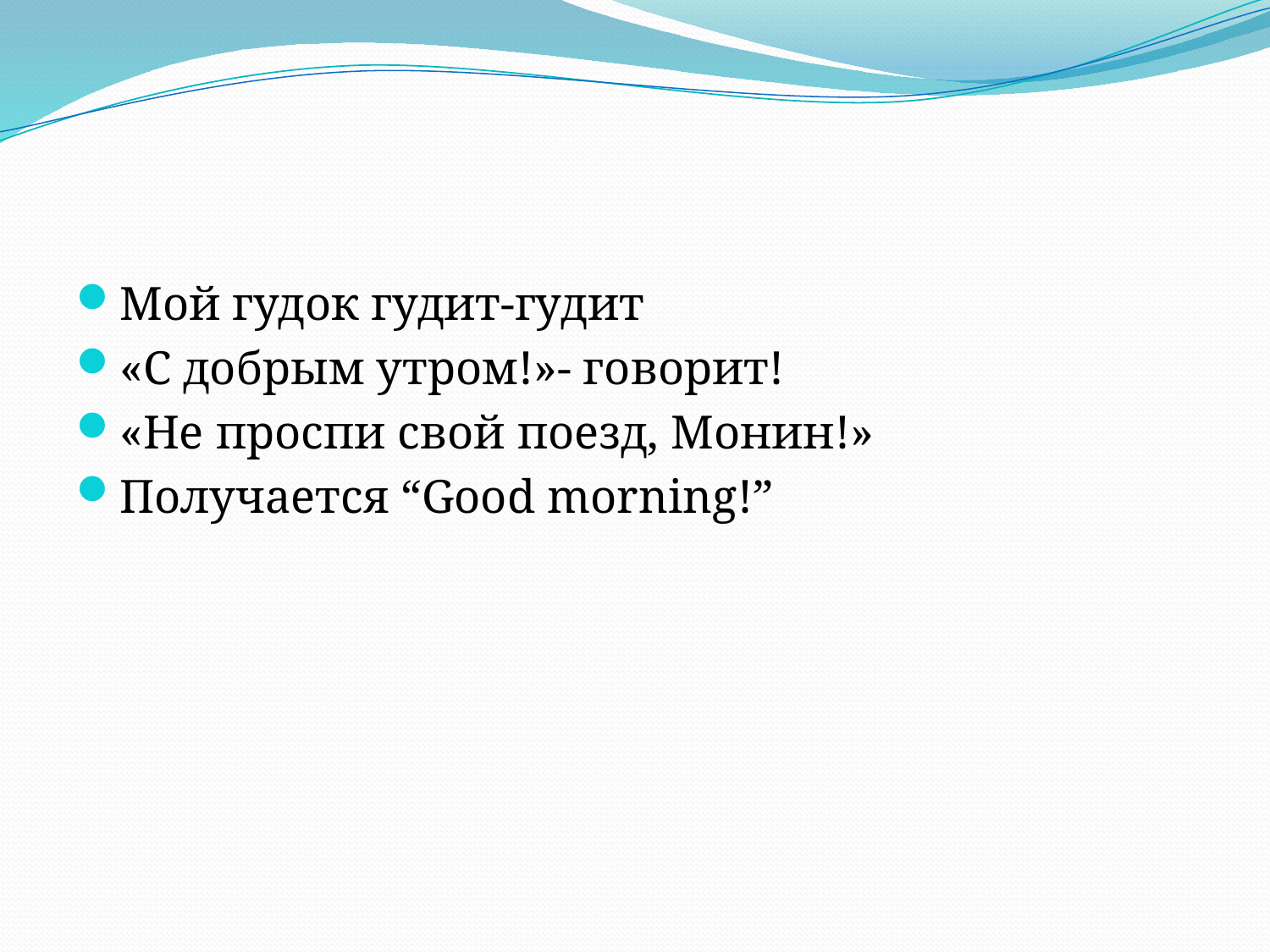

#
Мой гудок гудит-гудит
«С добрым утром!»- говорит!
«Не проспи свой поезд, Монин!»
Получается “Good morning!”